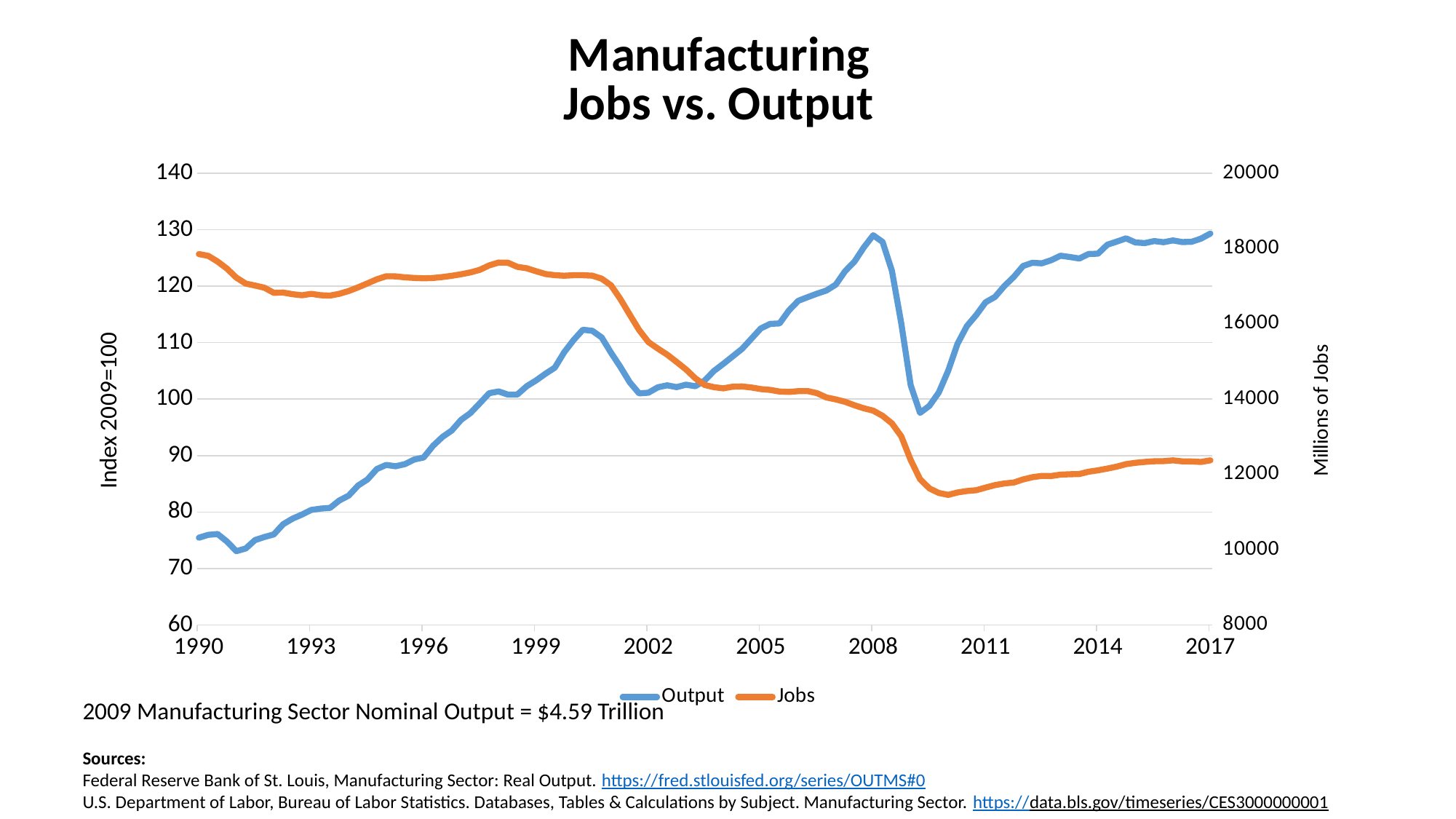

### Chart: Manufacturing
Jobs vs. Output

| Category | Output | Jobs |
|---|---|---|
| 32874 | 75.457 | 17852.666666666668 |
| 32964 | 75.959 | 17806.0 |
| 33055 | 76.112 | 17654.0 |
| 33147 | 74.78 | 17466.666666666668 |
| 33239 | 73.076 | 17227.0 |
| 33329 | 73.546 | 17069.0 |
| 33420 | 75.039 | 17016.666666666668 |
| 33512 | 75.583 | 16958.666666666668 |
| 33604 | 76.039 | 16824.333333333332 |
| 33695 | 77.849 | 16830.666666666668 |
| 33786 | 78.826 | 16787.666666666668 |
| 33878 | 79.554 | 16759.333333333332 |
| 33970 | 80.373 | 16797.0 |
| 34060 | 80.608 | 16760.0 |
| 34151 | 80.736 | 16749.666666666668 |
| 34243 | 82.047 | 16797.666666666668 |
| 34335 | 82.912 | 16871.333333333332 |
| 34425 | 84.692 | 16968.333333333332 |
| 34516 | 85.764 | 17074.0 |
| 34608 | 87.612 | 17182.333333333332 |
| 34700 | 88.348 | 17263.333333333332 |
| 34790 | 88.113 | 17261.333333333332 |
| 34881 | 88.479 | 17235.0 |
| 34973 | 89.303 | 17218.666666666668 |
| 35065 | 89.662 | 17210.0 |
| 35156 | 91.714 | 17217.333333333332 |
| 35247 | 93.282 | 17243.333333333332 |
| 35339 | 94.437 | 17276.333333333332 |
| 35431 | 96.33 | 17317.666666666668 |
| 35521 | 97.531 | 17366.0 |
| 35612 | 99.266 | 17435.333333333332 |
| 35704 | 101.041 | 17552.333333333332 |
| 35796 | 101.357 | 17627.666666666668 |
| 35886 | 100.796 | 17623.0 |
| 35977 | 100.805 | 17514.0 |
| 36069 | 102.274 | 17475.333333333332 |
| 36161 | 103.301 | 17396.666666666668 |
| 36251 | 104.486 | 17324.0 |
| 36342 | 105.566 | 17292.0 |
| 36434 | 108.287 | 17278.0 |
| 36526 | 110.454 | 17290.333333333332 |
| 36617 | 112.287 | 17291.0 |
| 36708 | 112.104 | 17279.666666666668 |
| 36800 | 110.935 | 17200.0 |
| 36892 | 108.232 | 17023.333333333332 |
| 36982 | 105.7 | 16659.333333333332 |
| 37073 | 102.973 | 16243.666666666666 |
| 37165 | 101.011 | 15836.0 |
| 37257 | 101.134 | 15515.0 |
| 37347 | 102.084 | 15342.333333333334 |
| 37438 | 102.443 | 15182.0 |
| 37530 | 102.119 | 14988.0 |
| 37622 | 102.55 | 14789.333333333334 |
| 37712 | 102.285 | 14553.0 |
| 37803 | 103.285 | 14375.0 |
| 37895 | 104.997 | 14316.666666666666 |
| 37987 | 106.245 | 14285.333333333334 |
| 38078 | 107.564 | 14329.666666666666 |
| 38169 | 108.898 | 14335.333333333334 |
| 38261 | 110.702 | 14308.666666666666 |
| 38353 | 112.52 | 14266.333333333334 |
| 38443 | 113.324 | 14244.333333333334 |
| 38534 | 113.402 | 14201.333333333334 |
| 38626 | 115.698 | 14190.666666666666 |
| 38718 | 117.412 | 14211.0 |
| 38808 | 118.056 | 14214.0 |
| 38899 | 118.671 | 14157.333333333334 |
| 38991 | 119.229 | 14043.666666666666 |
| 39083 | 120.27 | 13991.666666666666 |
| 39173 | 122.655 | 13928.333333333334 |
| 39264 | 124.355 | 13835.666666666666 |
| 39356 | 126.869 | 13755.666666666666 |
| 39448 | 129.022 | 13693.333333333334 |
| 39539 | 127.841 | 13555.666666666666 |
| 39630 | 122.712 | 13354.333333333334 |
| 39722 | 113.389 | 13010.333333333334 |
| 39814 | 102.467 | 12383.0 |
| 39904 | 97.556 | 11872.666666666666 |
| 39995 | 98.815 | 11628.333333333334 |
| 40087 | 101.162 | 11507.333333333334 |
| 40179 | 105.0 | 11455.333333333334 |
| 40269 | 109.805 | 11519.666666666666 |
| 40360 | 112.931 | 11559.0 |
| 40452 | 114.897 | 11580.666666666666 |
| 40544 | 117.159 | 11650.0 |
| 40634 | 118.098 | 11714.666666666666 |
| 40725 | 120.031 | 11759.666666666666 |
| 40817 | 121.624 | 11784.0 |
| 40909 | 123.576 | 11865.333333333334 |
| 41000 | 124.148 | 11926.333333333334 |
| 41091 | 124.046 | 11959.333333333334 |
| 41183 | 124.602 | 11957.0 |
| 41275 | 125.392 | 11993.666666666666 |
| 41365 | 125.165 | 12003.666666666666 |
| 41456 | 124.897 | 12009.666666666666 |
| 41548 | 125.697 | 12071.0 |
| 41640 | 125.755 | 12107.666666666666 |
| 41730 | 127.342 | 12154.333333333334 |
| 41821 | 127.894 | 12205.666666666666 |
| 41913 | 128.474 | 12272.666666666666 |
| 42005 | 127.743 | 12308.0 |
| 42095 | 127.635 | 12332.0 |
| 42186 | 127.989 | 12348.333333333334 |
| 42278 | 127.785 | 12352.666666666666 |
| 42370 | 128.108 | 12372.333333333334 |
| 42461 | 127.816 | 12346.0 |
| 42552 | 127.865 | 12343.666666666666 |
| 42644 | 128.426 | 12331.0 |
| 42736 | 129.321 | 12374.0 |
2009 Manufacturing Sector Nominal Output = $4.59 Trillion

Sources:
Federal Reserve Bank of St. Louis, Manufacturing Sector: Real Output. https://fred.stlouisfed.org/series/OUTMS#0
U.S. Department of Labor, Bureau of Labor Statistics. Databases, Tables & Calculations by Subject. Manufacturing Sector. https://data.bls.gov/timeseries/CES3000000001